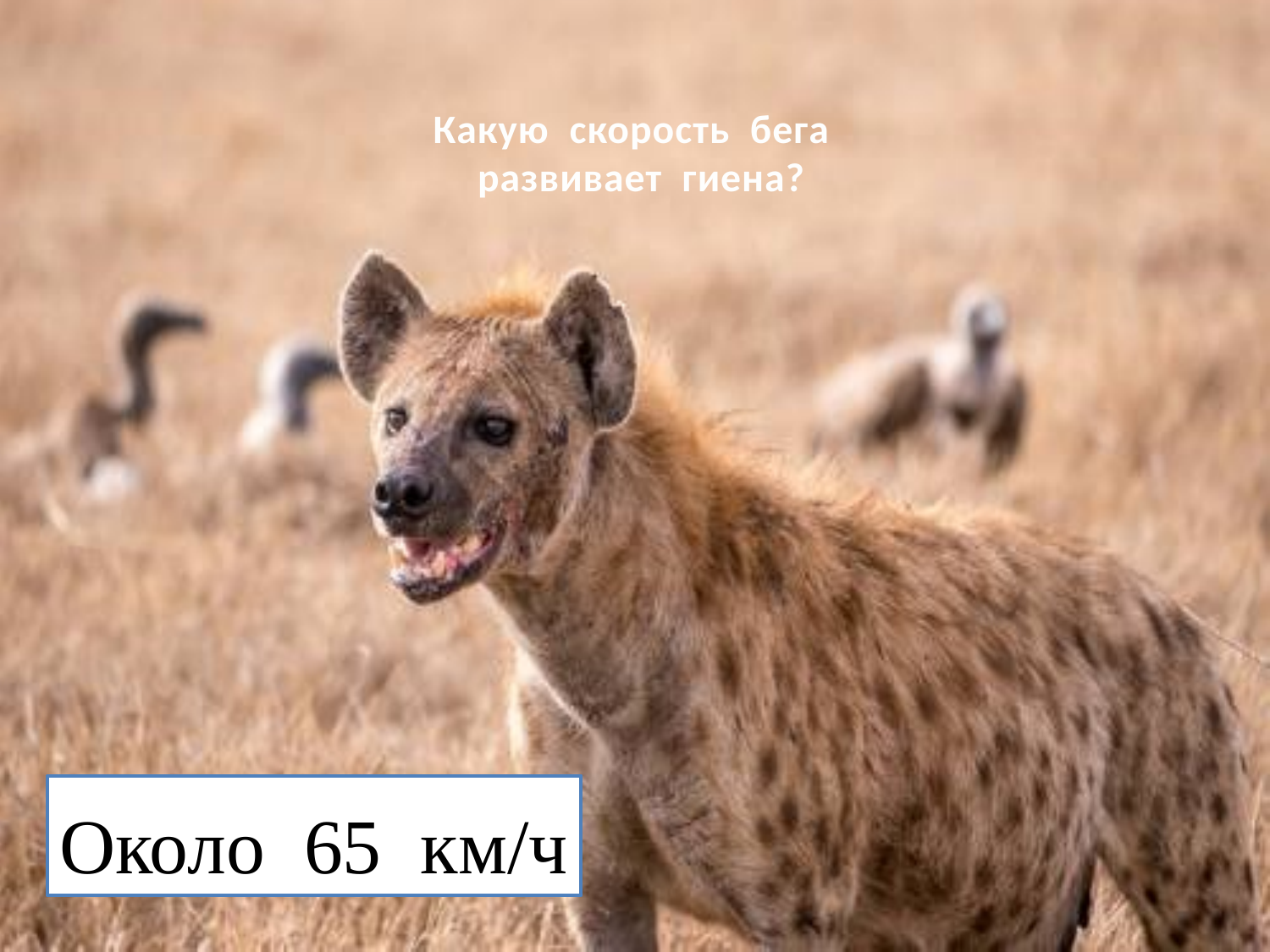

# Какую  скорость  бега развивает  гиена?
Около  65  км/ч